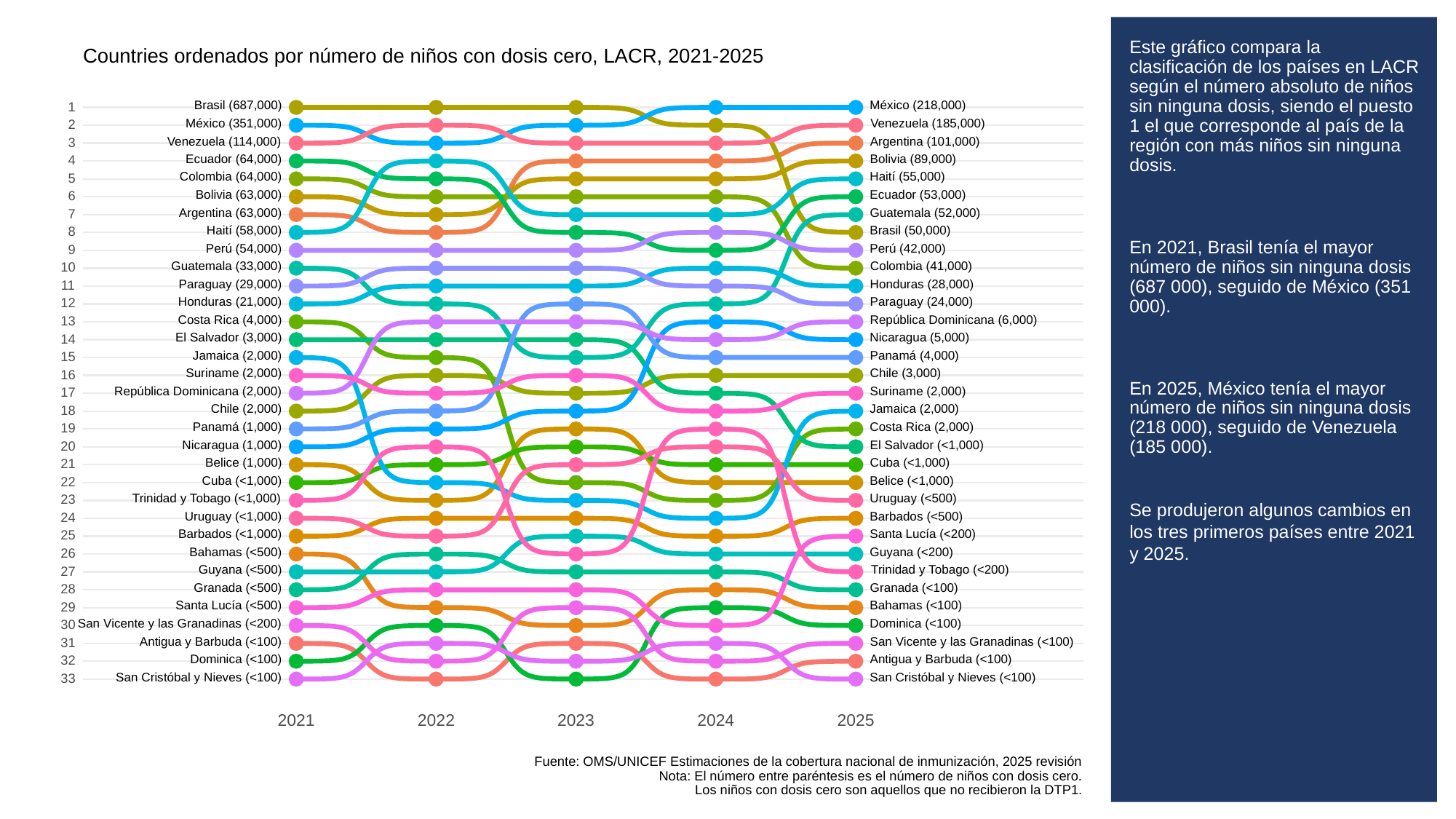

# Este gráfico compara la clasificación de los países en LACR según el número absoluto de niños sin ninguna dosis, siendo el puesto 1 el que corresponde al país de la región con más niños sin ninguna dosis.

En 2021, Brasil tenía el mayor número de niños sin ninguna dosis (687 000), seguido de México (351 000).

En 2025, México tenía el mayor número de niños sin ninguna dosis (218 000), seguido de Venezuela (185 000).

Se produjeron algunos cambios en los tres primeros países entre 2021 y 2025.

Countries ordenados por número de niños con dosis cero, LACR, 2021-2025
Brasil (687,000)
México (218,000)

1
1
1
1
1
1

México (351,000)
Venezuela (185,000)

2
2
2
2
2
2

Venezuela (114,000)
Argentina (101,000)

3
3
3
3
3
3

Ecuador (64,000)
Bolivia (89,000)

4
4
4
4
4
4

Colombia (64,000)
Haití (55,000)

5
5
5
5
5
5

Bolivia (63,000)
Ecuador (53,000)

6
6
6
6
6
6

Argentina (63,000)
Guatemala (52,000)

7
7
7
7
7
7

Haití (58,000)
Brasil (50,000)

8
8
8
8
8
8

Perú (54,000)
Perú (42,000)

9
9
9
9
9
9

Guatemala (33,000)
Colombia (41,000)

10
10
10
10
10
10

Paraguay (29,000)
Honduras (28,000)

11
11
11
11
11
11

Honduras (21,000)
Paraguay (24,000)

12
12
12
12
12
12

Costa Rica (4,000)
República Dominicana (6,000)

13
13
13
13
13
13

El Salvador (3,000)
Nicaragua (5,000)

14
14
14
14
14
14

Jamaica (2,000)
Panamá (4,000)

15
15
15
15
15
15

Suriname (2,000)
Chile (3,000)

16
16
16
16
16
16

República Dominicana (2,000)
Suriname (2,000)

17
17
17
17
17
17

Chile (2,000)
Jamaica (2,000)

18
18
18
18
18
18

Panamá (1,000)
Costa Rica (2,000)

19
19
19
19
19
19

Nicaragua (1,000)
El Salvador (<1,000)

20
20
20
20
20
20

Belice (1,000)
Cuba (<1,000)

21
21
21
21
21
21

Cuba (<1,000)
Belice (<1,000)

22
22
22
22
22
22

Trinidad y Tobago (<1,000)
Uruguay (<500)

23
23
23
23
23
23

Uruguay (<1,000)
Barbados (<500)

24
24
24
24
24
24

Barbados (<1,000)
Santa Lucía (<200)

25
25
25
25
25
25

Bahamas (<500)
Guyana (<200)

26
26
26
26
26
26

Guyana (<500)
Trinidad y Tobago (<200)

27
27
27
27
27
27

Granada (<500)
Granada (<100)

28
28
28
28
28
28

Santa Lucía (<500)
Bahamas (<100)

29
29
29
29
29
29

San Vicente y las Granadinas (<200)
Dominica (<100)

30
30
30
30
30
30

Antigua y Barbuda (<100)
San Vicente y las Granadinas (<100)

31
31
31
31
31
31

Dominica (<100)
Antigua y Barbuda (<100)

32
32
32
32
32
32

San Cristóbal y Nieves (<100)
San Cristóbal y Nieves (<100)

33
33
33
33
33
33

2023
2021
2022
2024
2025
Fuente: OMS/UNICEF Estimaciones de la cobertura nacional de inmunización, 2025 revisión
Nota: El número entre paréntesis es el número de niños con dosis cero.
Los niños con dosis cero son aquellos que no recibieron la DTP1.